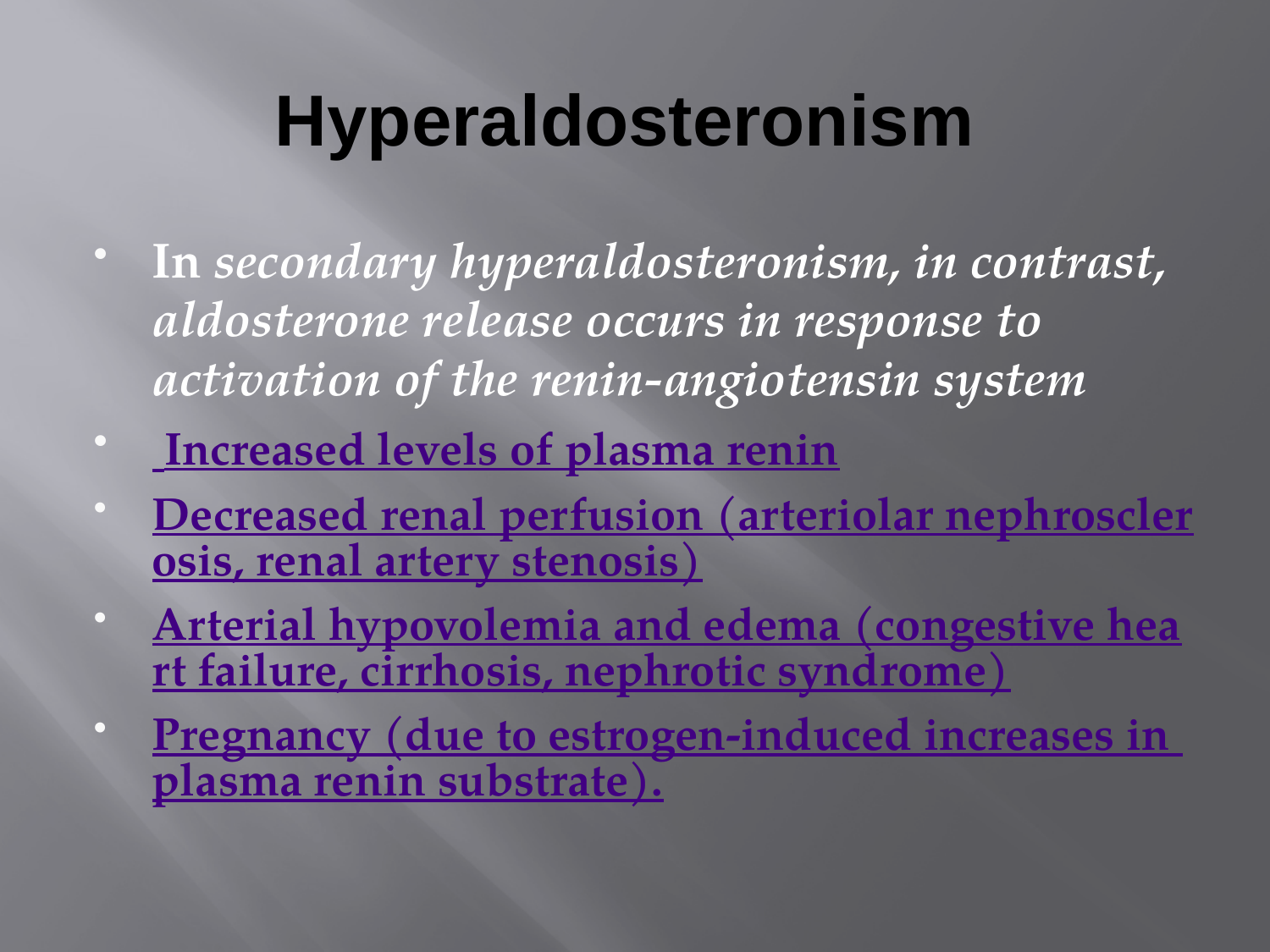

# Hyperaldosteronism
In secondary hyperaldosteronism, in contrast, aldosterone release occurs in response to activation of the renin-angiotensin system
 Increased levels of plasma renin
Decreased renal perfusion (arteriolar nephrosclerosis, renal artery stenosis)
Arterial hypovolemia and edema (congestive heart failure, cirrhosis, nephrotic syndrome)
Pregnancy (due to estrogen-induced increases in plasma renin substrate).